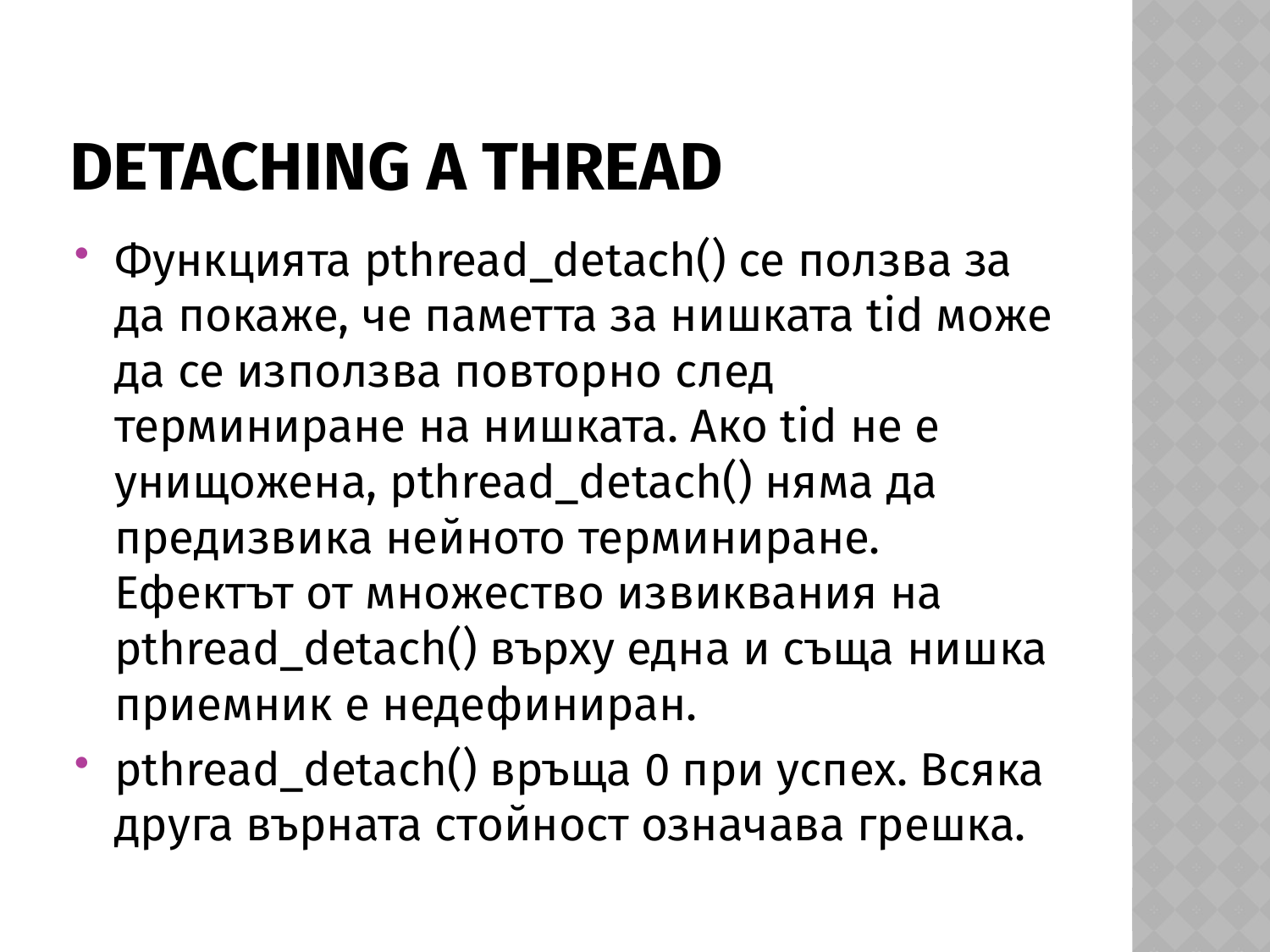

# Detaching a Thread
Функцията pthread_detach() се ползва за да покаже, че паметта за нишката tid може да се използва повторно след терминиране на нишката. Ако tid не е унищожена, pthread_detach() няма да предизвика нейното терминиране. Ефектът от множество извиквания на pthread_detach() върху една и съща нишка приемник е недефиниран.
pthread_detach() връща 0 при успех. Всяка друга върната стойност означава грешка.